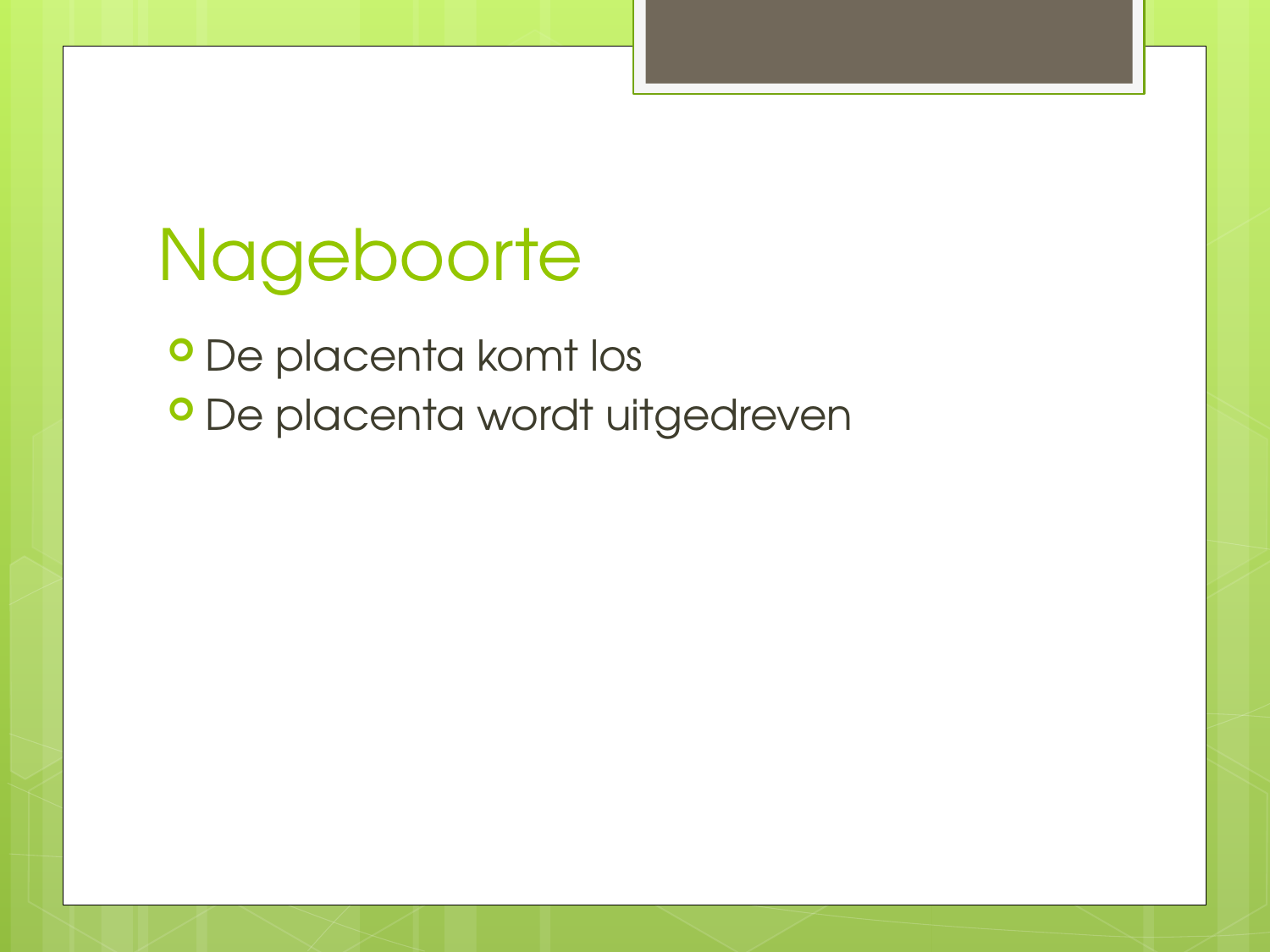

# Nageboorte
De placenta komt los
De placenta wordt uitgedreven